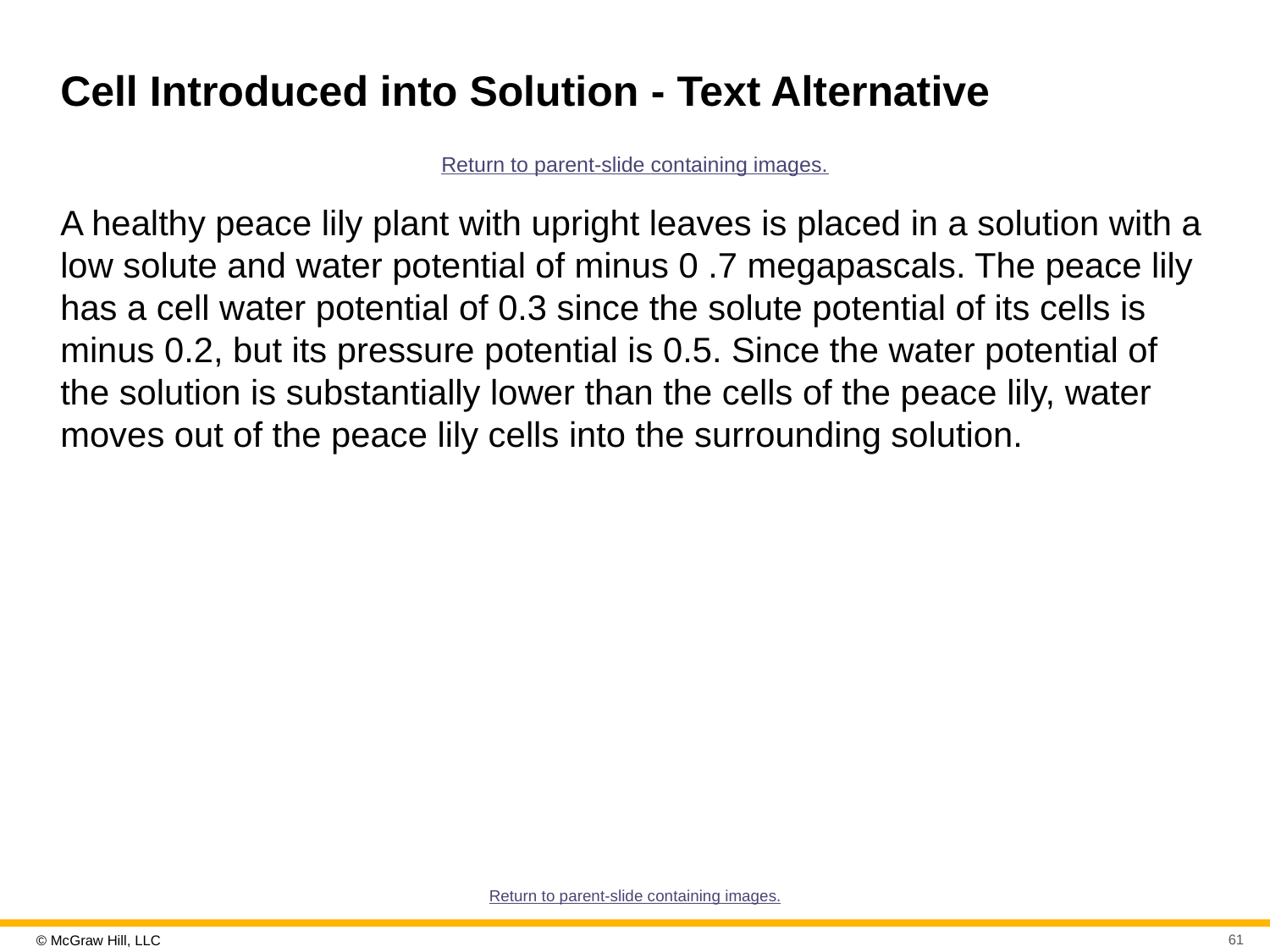

# Cell Introduced into Solution - Text Alternative
Return to parent-slide containing images.
A healthy peace lily plant with upright leaves is placed in a solution with a low solute and water potential of minus 0 .7 megapascals. The peace lily has a cell water potential of 0.3 since the solute potential of its cells is minus 0.2, but its pressure potential is 0.5. Since the water potential of the solution is substantially lower than the cells of the peace lily, water moves out of the peace lily cells into the surrounding solution.
Return to parent-slide containing images.
61